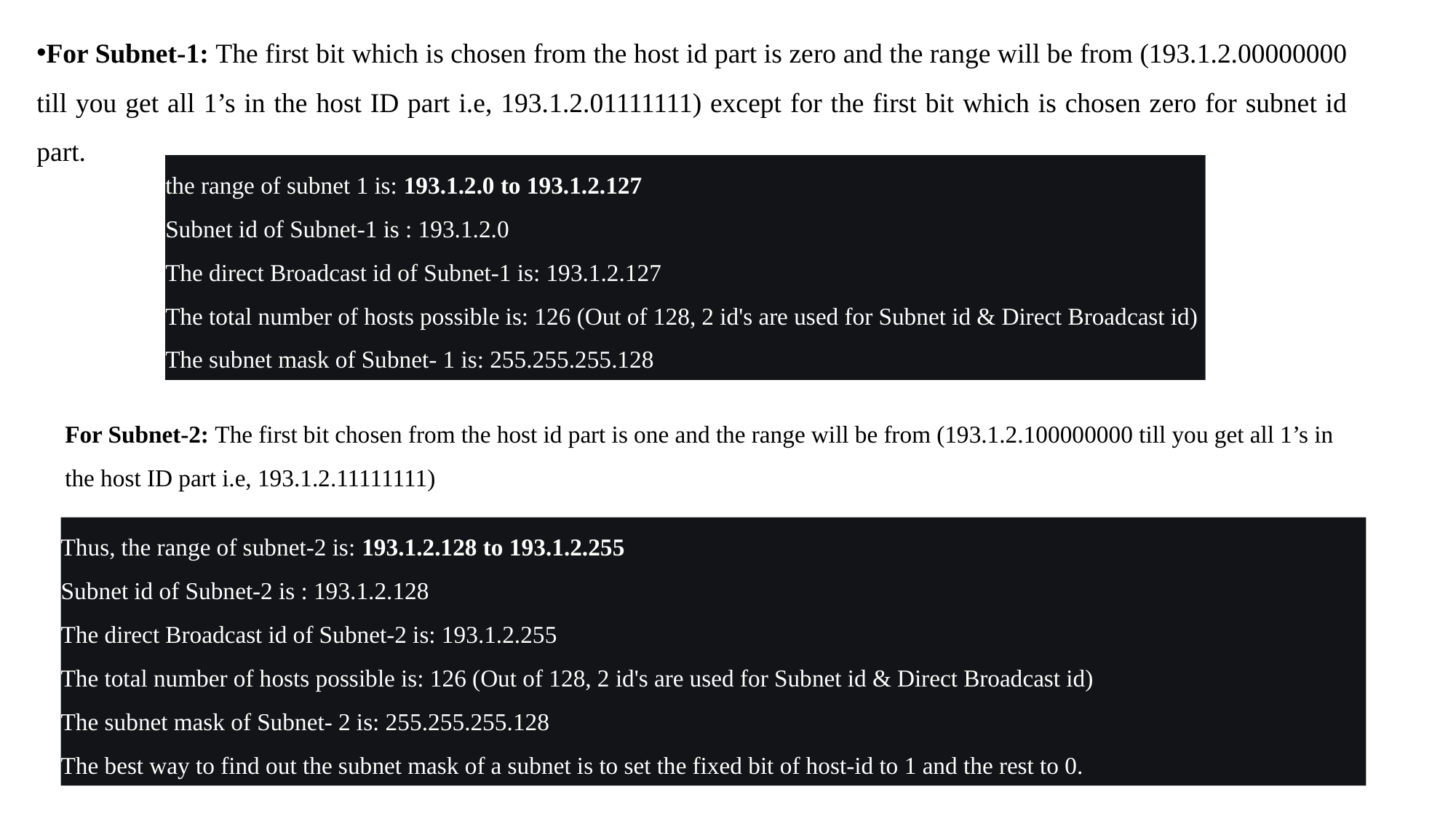

For Subnet-1: The first bit which is chosen from the host id part is zero and the range will be from (193.1.2.00000000 till you get all 1’s in the host ID part i.e, 193.1.2.01111111) except for the first bit which is chosen zero for subnet id part.
the range of subnet 1 is: 193.1.2.0 to 193.1.2.127
Subnet id of Subnet-1 is : 193.1.2.0
The direct Broadcast id of Subnet-1 is: 193.1.2.127
The total number of hosts possible is: 126 (Out of 128, 2 id's are used for Subnet id & Direct Broadcast id)
The subnet mask of Subnet- 1 is: 255.255.255.128
For Subnet-2: The first bit chosen from the host id part is one and the range will be from (193.1.2.100000000 till you get all 1’s in the host ID part i.e, 193.1.2.11111111)
Thus, the range of subnet-2 is: 193.1.2.128 to 193.1.2.255
Subnet id of Subnet-2 is : 193.1.2.128
The direct Broadcast id of Subnet-2 is: 193.1.2.255
The total number of hosts possible is: 126 (Out of 128, 2 id's are used for Subnet id & Direct Broadcast id)
The subnet mask of Subnet- 2 is: 255.255.255.128
The best way to find out the subnet mask of a subnet is to set the fixed bit of host-id to 1 and the rest to 0.